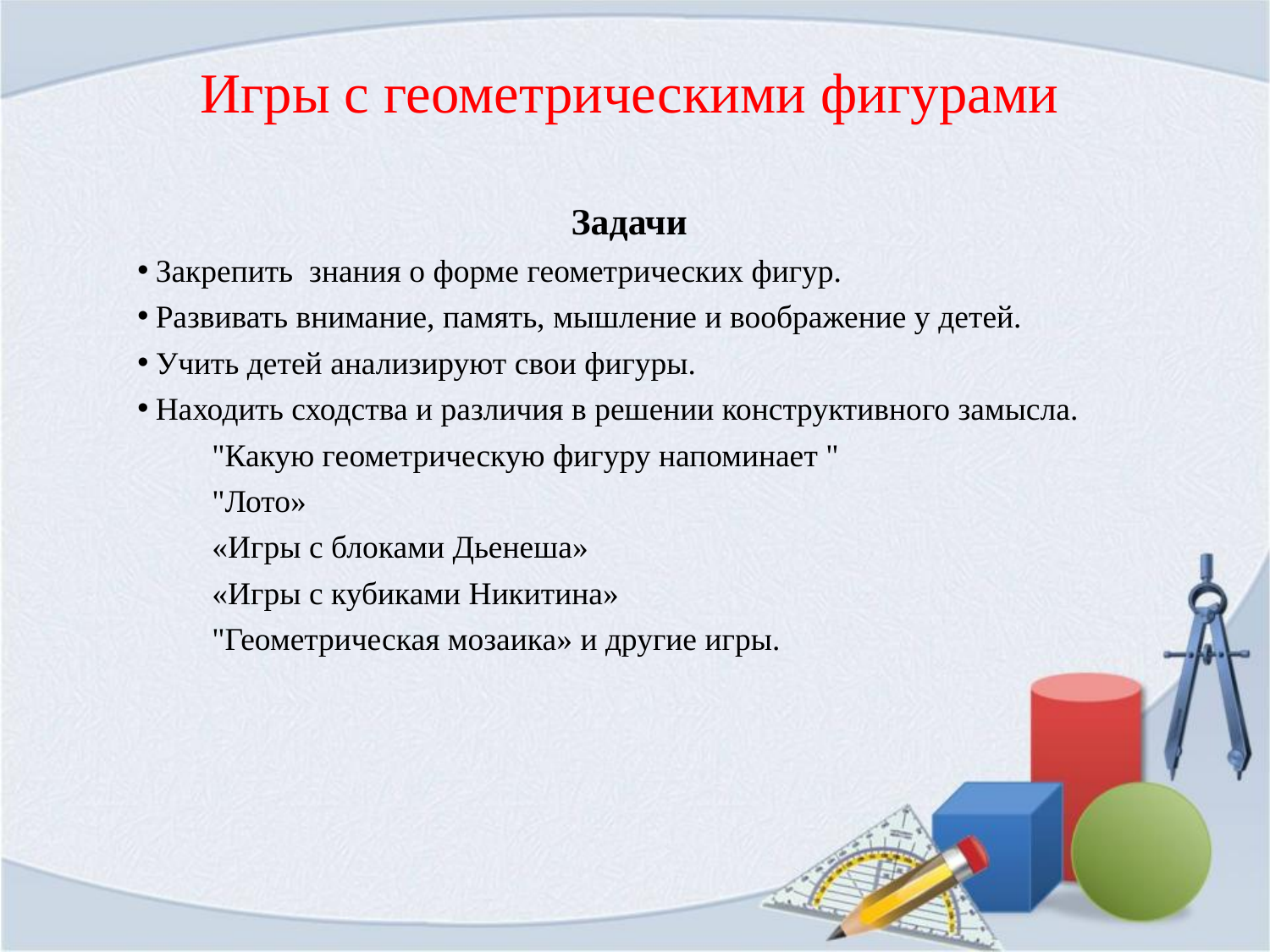

Игры с геометрическими фигурами
Задачи
Закрепить  знания о форме геометрических фигур.
Развивать внимание, память, мышление и воображение у детей.
Учить детей анализируют свои фигуры.
Находить сходства и различия в решении конструктивного замысла.
"Какую геометрическую фигуру напоминает "
"Лото»
«Игры с блоками Дьенеша»
«Игры с кубиками Никитина»
"Геометрическая мозаика» и другие игры.